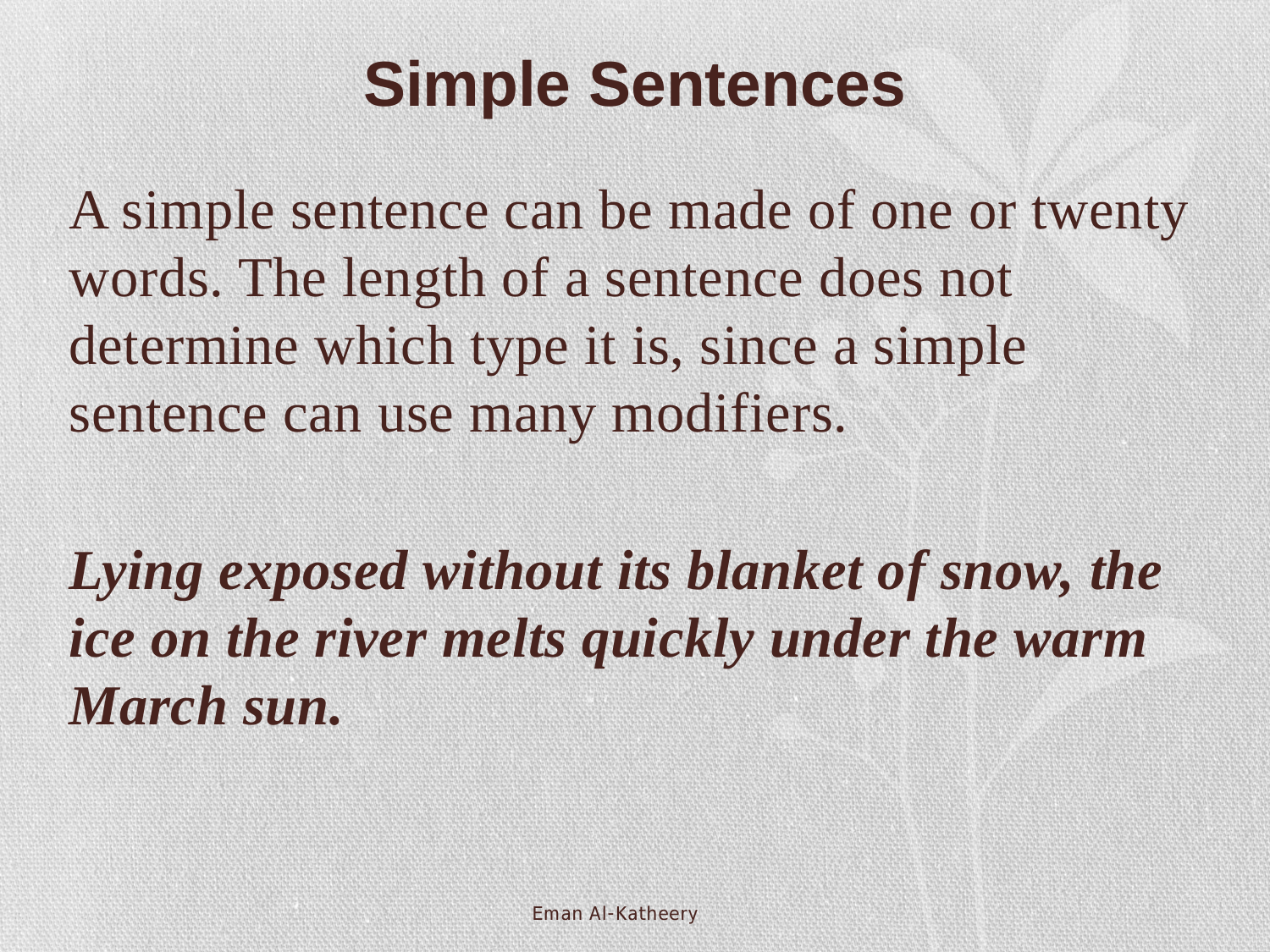

# Simple Sentences
A simple sentence can be made of one or twenty words. The length of a sentence does not determine which type it is, since a simple sentence can use many modifiers.

Lying exposed without its blanket of snow, the ice on the river melts quickly under the warm March sun.

Eman Al-Katheery